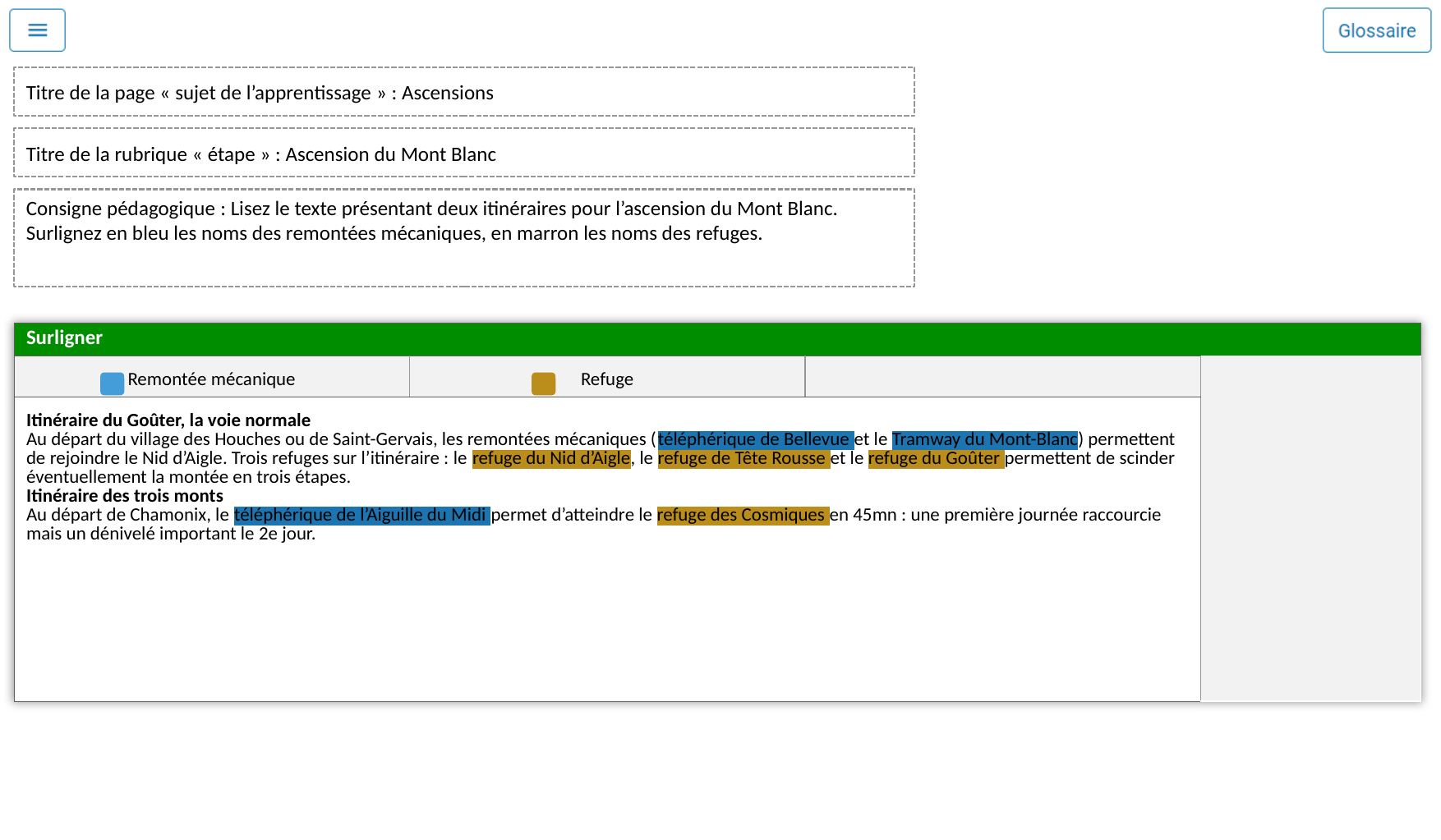

Titre de la page « sujet de l’apprentissage » : Ascensions
Titre de la rubrique « étape » : Ascension du Mont Blanc
Consigne pédagogique : Lisez le texte présentant deux itinéraires pour l’ascension du Mont Blanc. Surlignez en bleu les noms des remontées mécaniques, en marron les noms des refuges.
| Surligner |  |  |  |
| --- | --- | --- | --- |
| Remontée mécanique | Refuge |  |  |
| Itinéraire du Goûter, la voie normale Au départ du village des Houches ou de Saint-Gervais, les remontées mécaniques (téléphérique de Bellevue et le Tramway du Mont-Blanc) permettent de rejoindre le Nid d’Aigle. Trois refuges sur l’itinéraire : le refuge du Nid d’Aigle, le refuge de Tête Rousse et le refuge du Goûter permettent de scinder éventuellement la montée en trois étapes. Itinéraire des trois monts Au départ de Chamonix, le téléphérique de l’Aiguille du Midi permet d’atteindre le refuge des Cosmiques en 45mn : une première journée raccourcie mais un dénivelé important le 2e jour. |  |  |  |